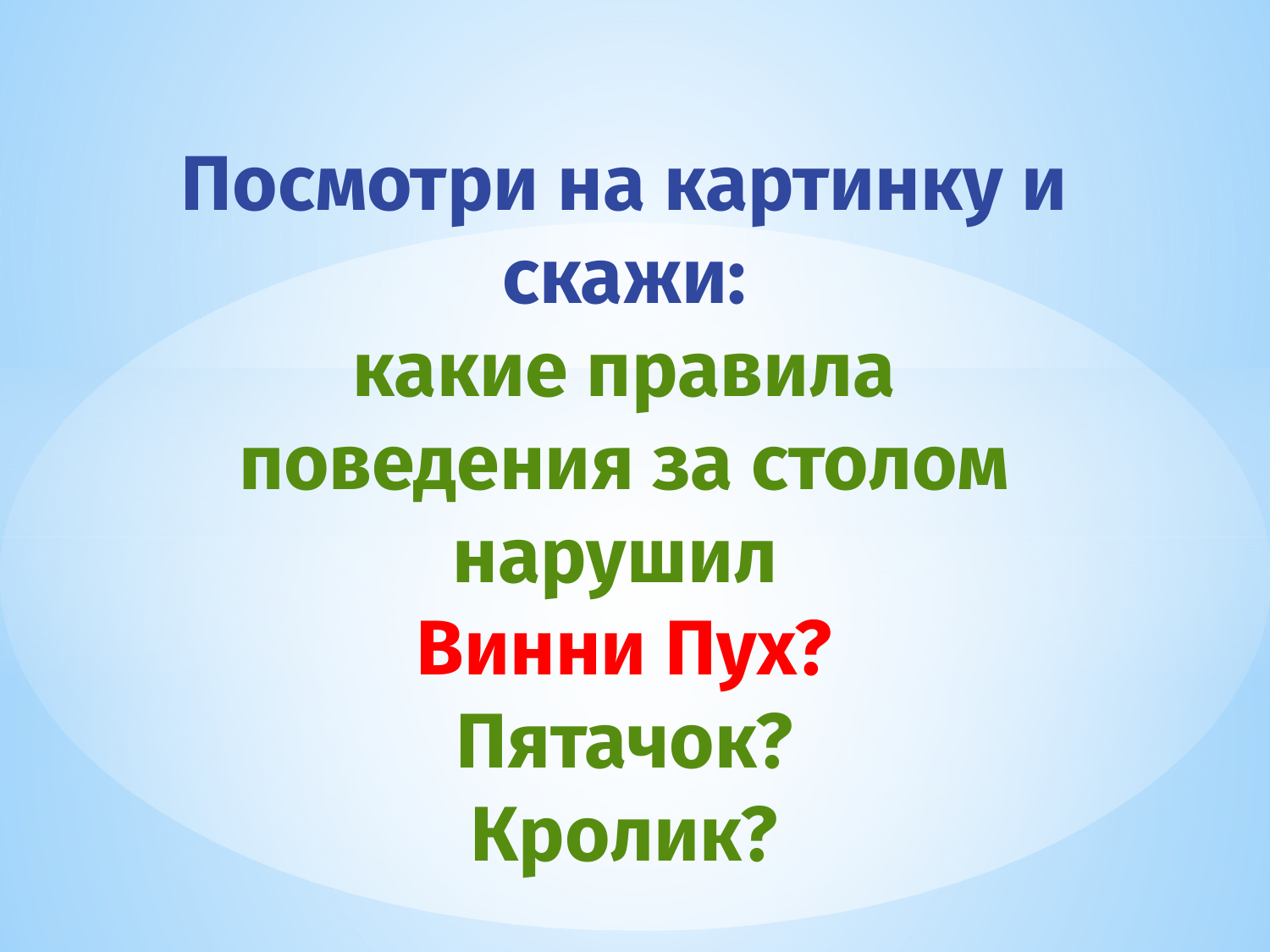

# Посмотри на картинку и скажи: какие правила поведения за столом нарушил Винни Пух? Пятачок? Кролик?